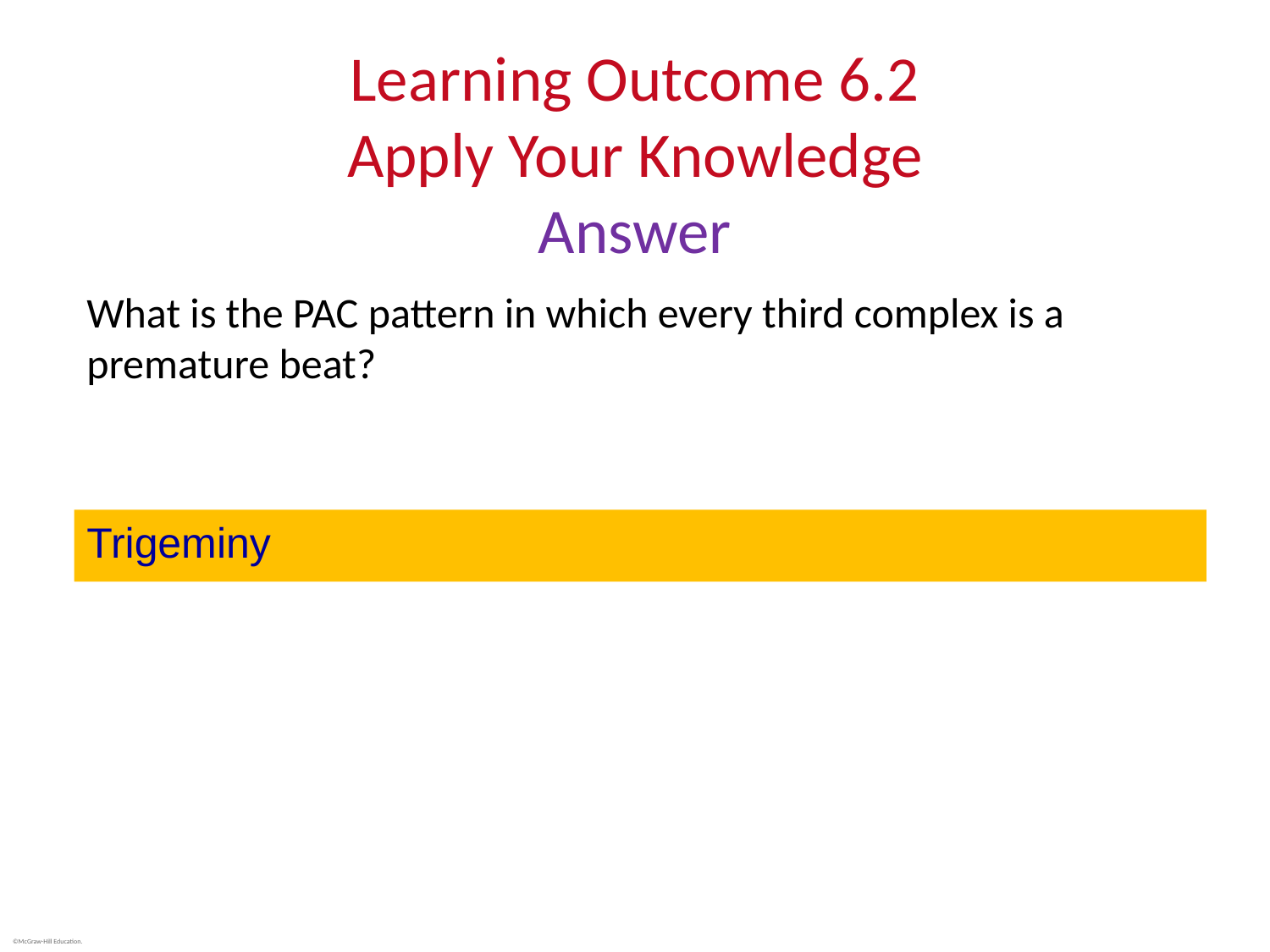

# Learning Outcome 6.2 Apply Your Knowledge Answer
What is the PAC pattern in which every third complex is a premature beat?
Trigeminy